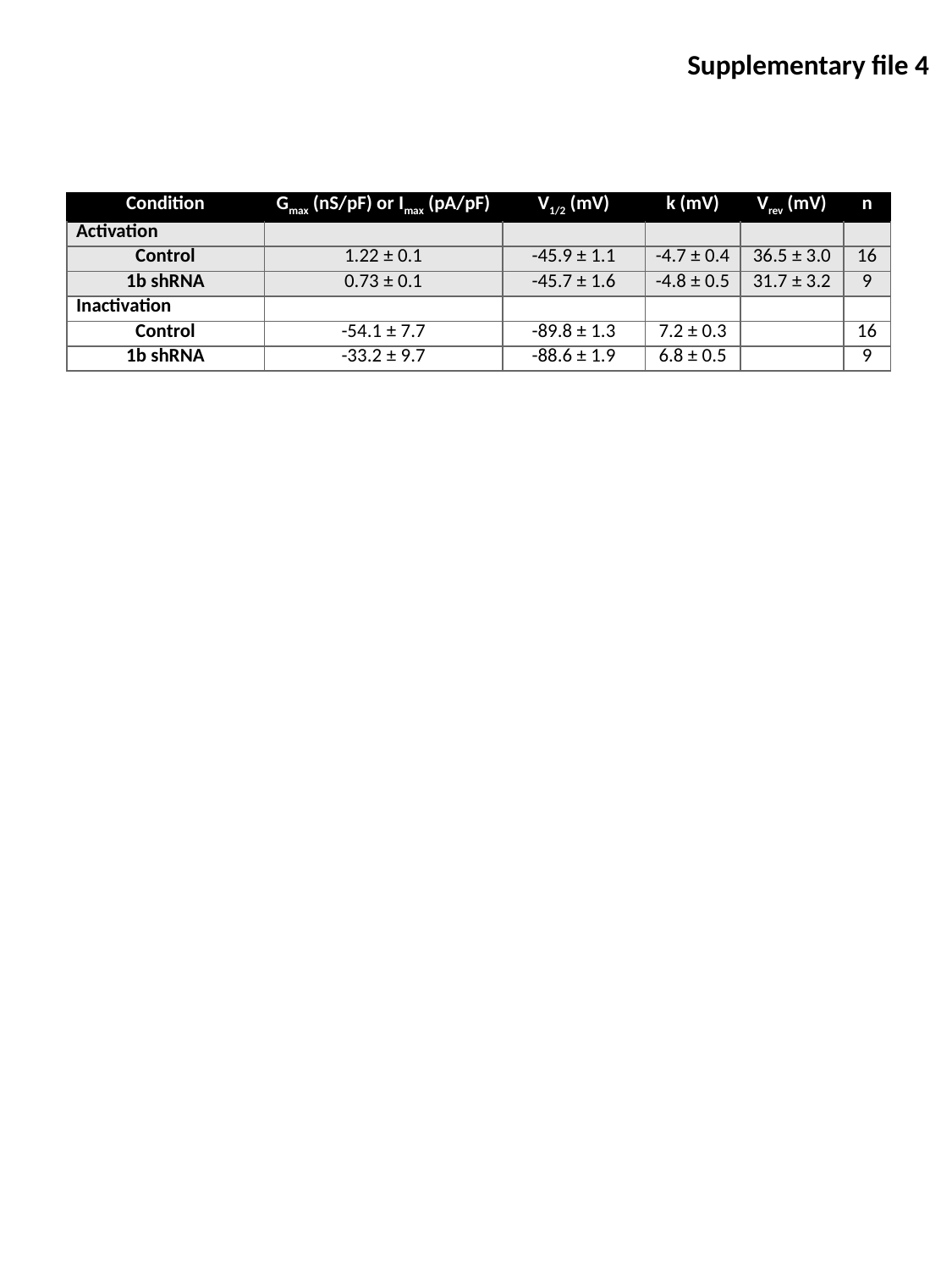

Supplementary file 4
| Condition | Gmax (nS/pF) or Imax (pA/pF) | V1/2 (mV) | k (mV) | Vrev (mV) | n |
| --- | --- | --- | --- | --- | --- |
| Activation |  |  |  |  |  |
| Control | 1.22 ± 0.1 | -45.9 ± 1.1 | -4.7 ± 0.4 | 36.5 ± 3.0 | 16 |
| 1b shRNA | 0.73 ± 0.1 | -45.7 ± 1.6 | -4.8 ± 0.5 | 31.7 ± 3.2 | 9 |
| Inactivation |  |  |  |  |  |
| Control | -54.1 ± 7.7 | -89.8 ± 1.3 | 7.2 ± 0.3 |  | 16 |
| 1b shRNA | -33.2 ± 9.7 | -88.6 ± 1.9 | 6.8 ± 0.5 |  | 9 |